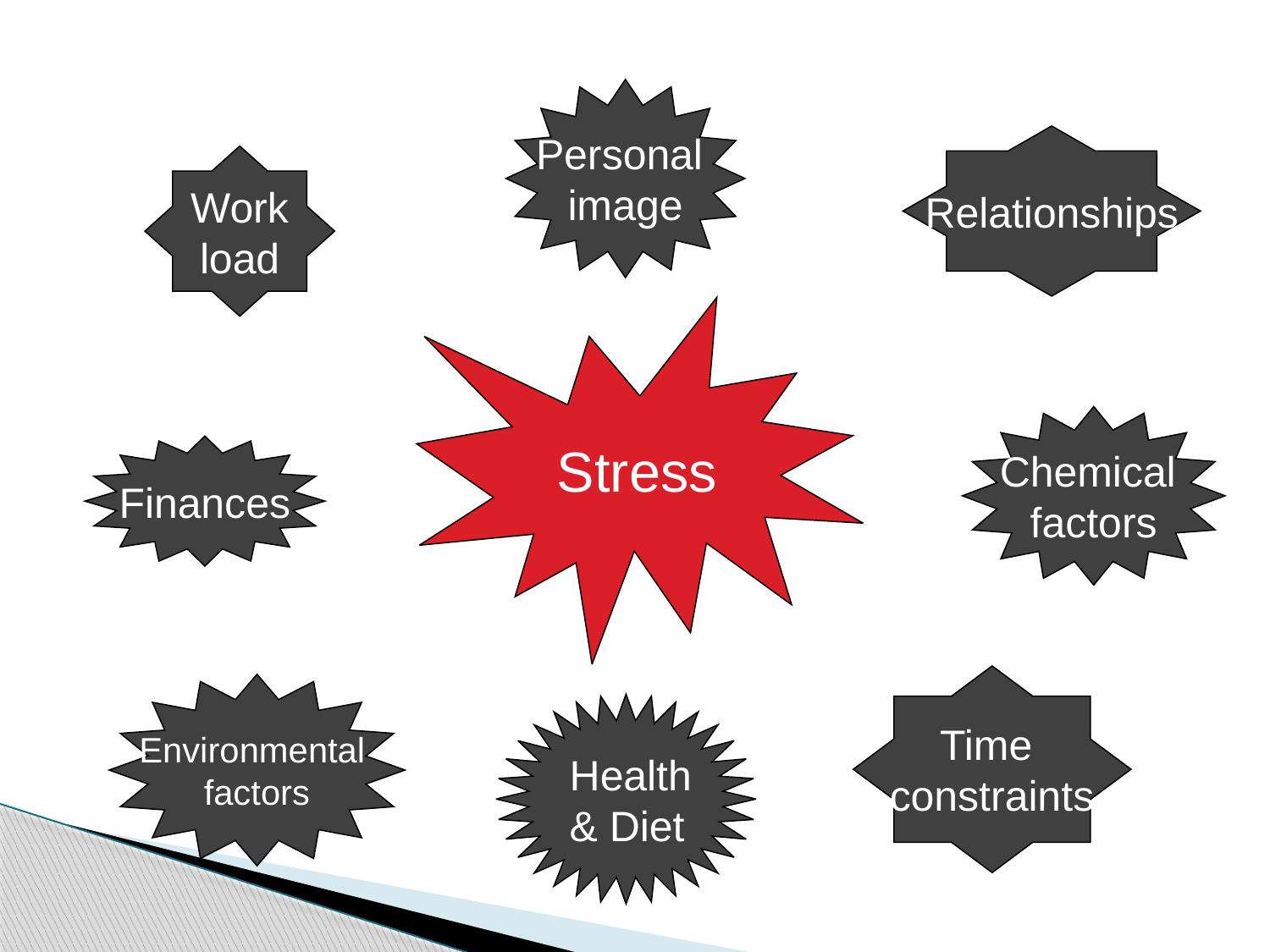

Personal
image
Relationships
Work
load
Stress
Chemical
factors
Finances
Time
constraints
Environmental
factors
Health
& Diet